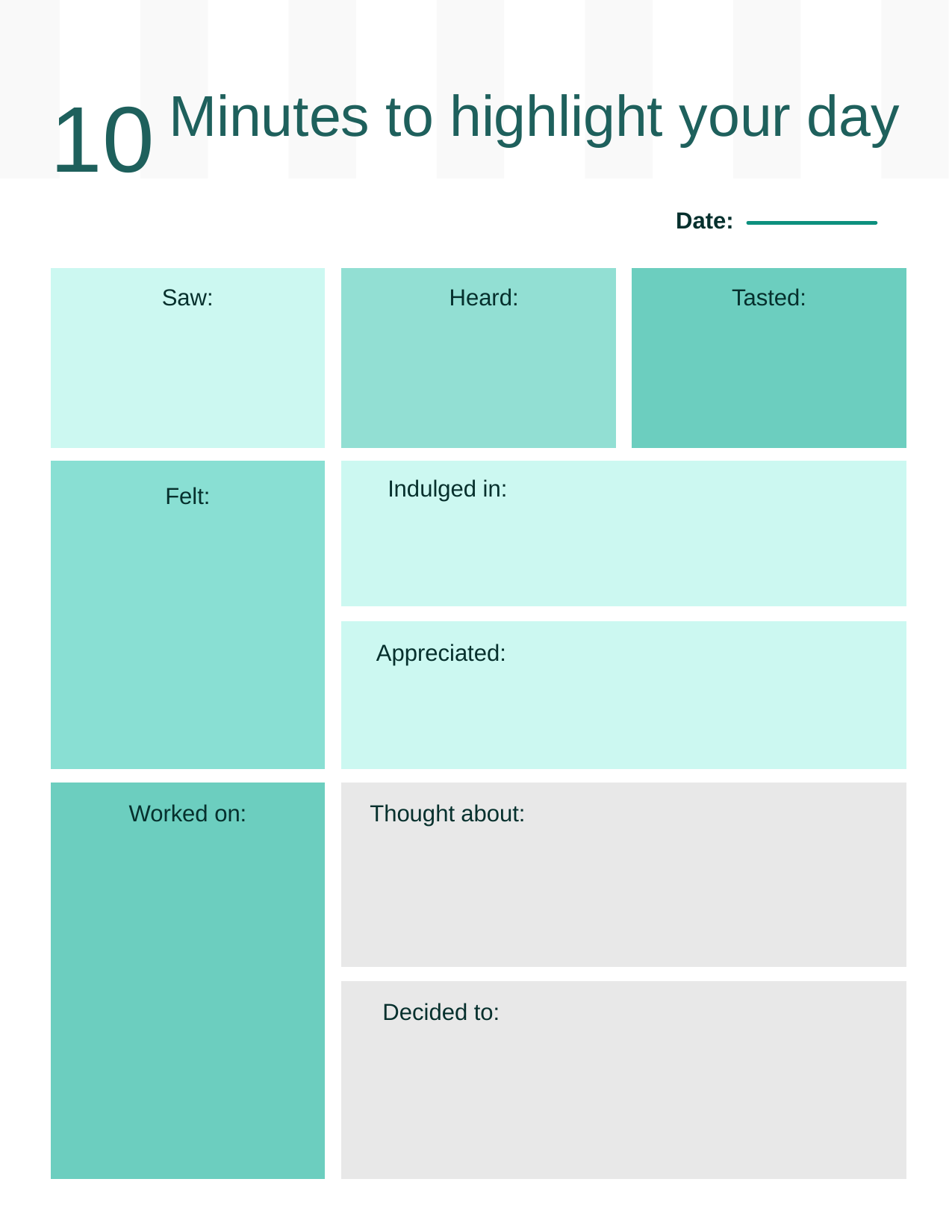

10
Minutes to highlight your day

Date:

Saw:
Heard:
Tasted:

Indulged in:
Felt:

Appreciated:

Worked on:
Thought about:

Decided to: